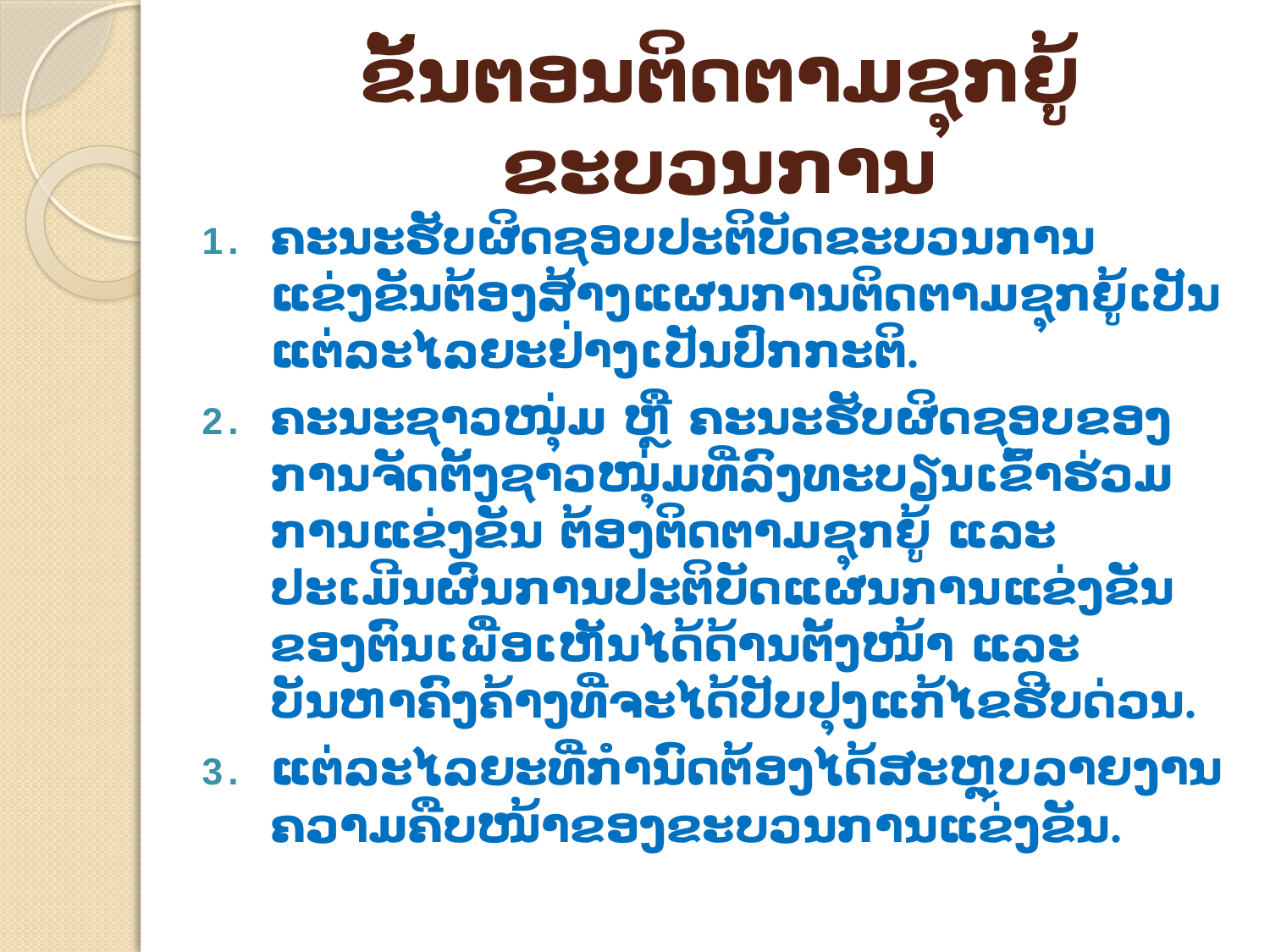

# ຂັ້ນຕອນຕິດຕາມຊຸກຍູ້ຂະບວນການ
ຄະນະຮັບຜິດຊອບປະຕິບັດຂະບວນການແຂ່ງຂັນຕ້ອງສ້າງແຜນການຕິດຕາມຊຸກຍູ້ເປັນແຕ່ລະໄລຍະຢ່າງເປັນປົກກະຕິ.
ຄະນະຊາວໜຸ່ມ ຫຼື ຄະນະຮັບຜິດຊອບຂອງການຈັດຕັ້ງຊາວໜຸ່ມທີ່ລົງທະບຽນເຂົ້າຮ່ວມການແຂ່ງຂັນ ຕ້ອງຕິດຕາມຊຸກຍູ້ ແລະ ປະເມີນຜົນການປະຕິບັດແຜນການແຂ່ງຂັນຂອງຕົນເພື່ອເຫັນໄດ້ດ້ານຕັ້ງໜ້າ ແລະ ບັນຫາຄົງຄ້າງທີ່ຈະໄດ້ປັບປຸງແກ້ໄຂຮີບດ່ວນ.
ແຕ່ລະໄລຍະທີ່ກໍານົດຕ້ອງໄດ້ສະຫຼຸບລາຍງານຄວາມຄືບໜ້າຂອງຂະບວນການແຂ່ງຂັນ.